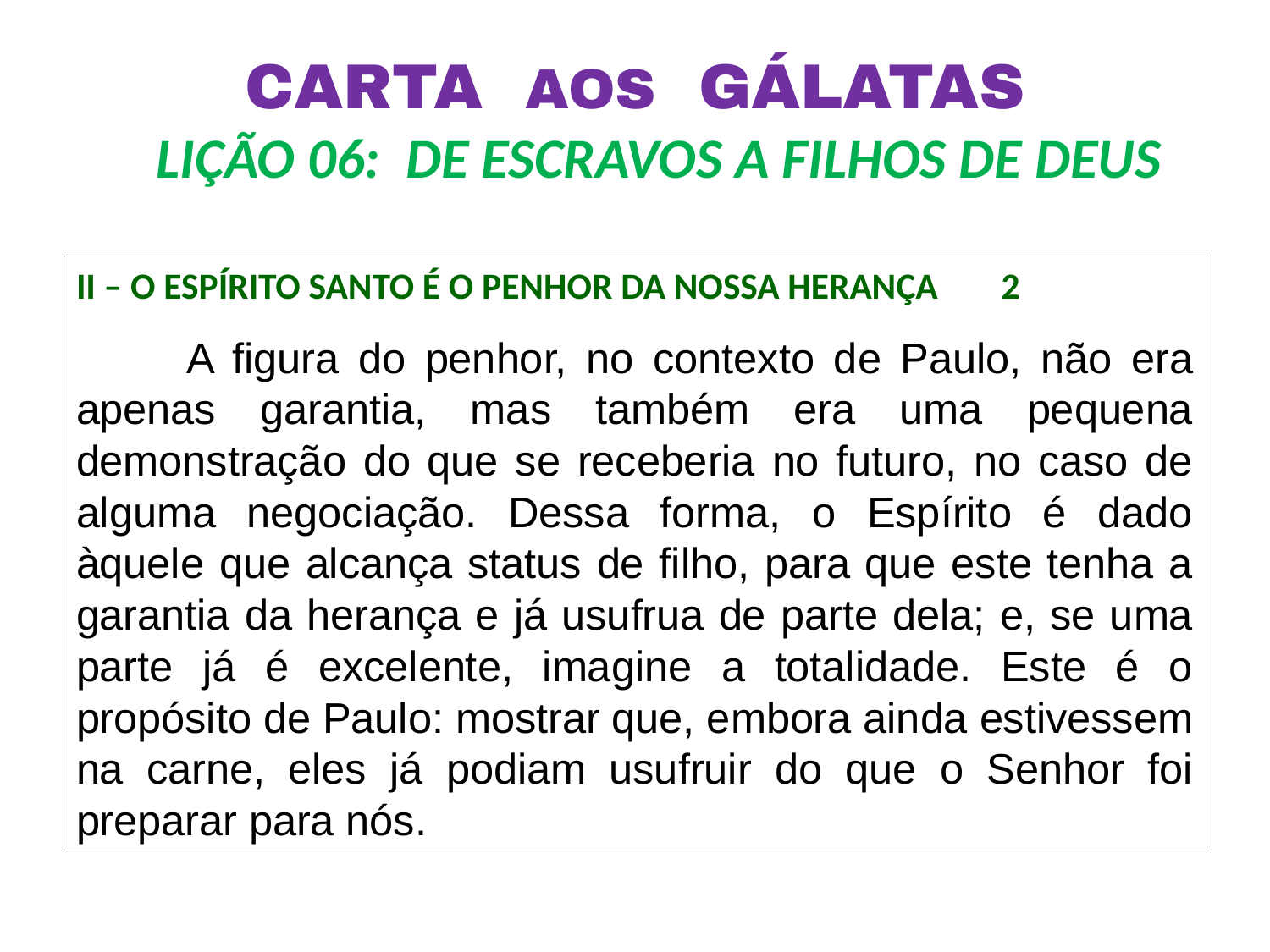

# CARTA  AOS  GÁLATAS LIÇÃO 06:  DE ESCRAVOS A FILHOS DE DEUS
II – O ESPÍRITO SANTO É O PENHOR DA NOSSA HERANÇA	     2

	A figura do penhor, no contexto de Paulo, não era apenas garantia, mas também era uma pequena demonstração do que se receberia no futuro, no caso de alguma negociação. Dessa forma, o Espírito é dado àquele que alcança status de filho, para que este tenha a garantia da herança e já usufrua de parte dela; e, se uma parte já é excelente, imagine a totalidade. Este é o propósito de Paulo: mostrar que, embora ainda estivessem na carne, eles já podiam usufruir do que o Senhor foi preparar para nós.